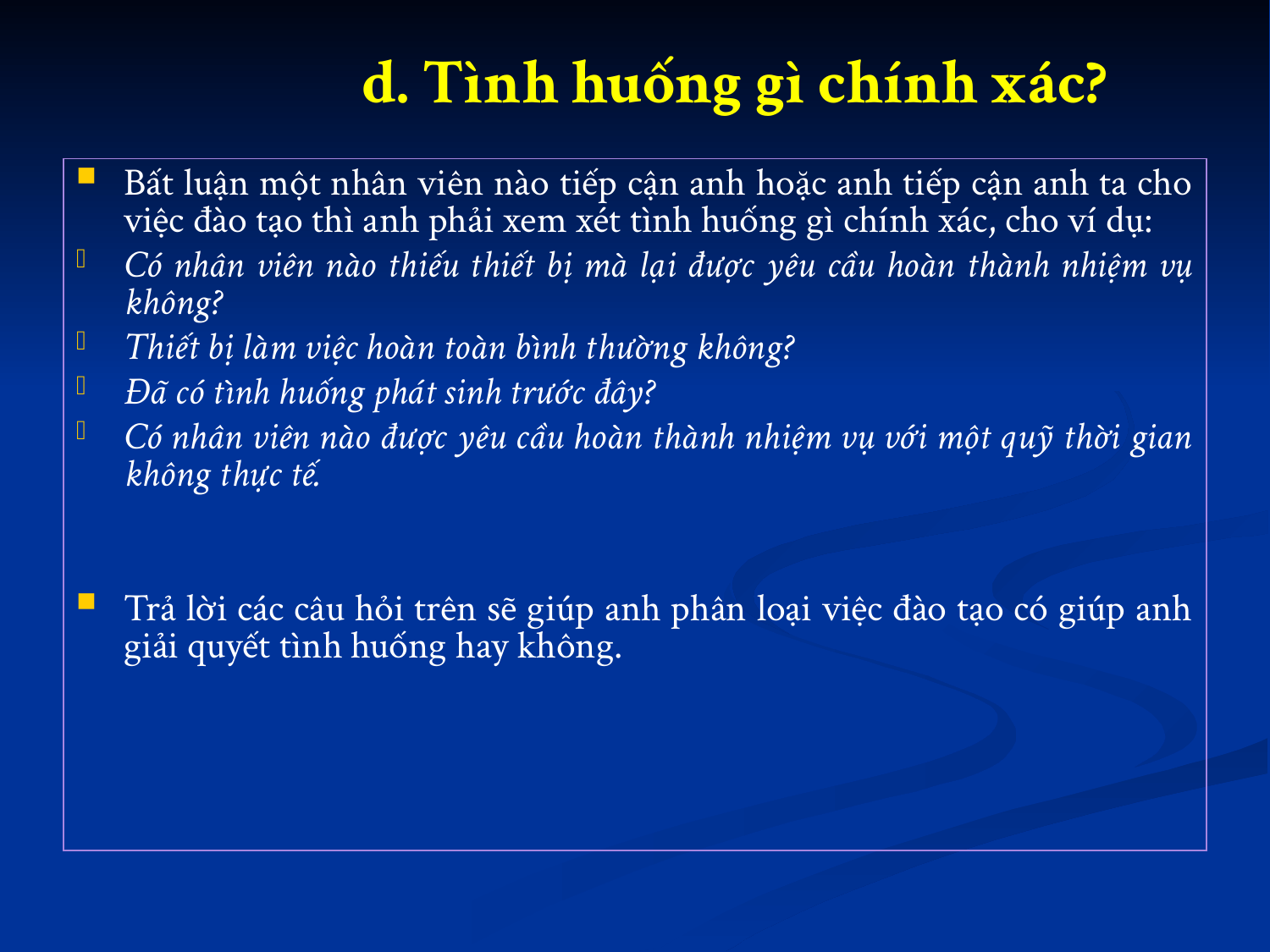

# d. Tình huống gì chính xác?
Bất luận một nhân viên nào tiếp cận anh hoặc anh tiếp cận anh ta cho việc đào tạo thì anh phải xem xét tình huống gì chính xác, cho ví dụ:
Có nhân viên nào thiếu thiết bị mà lại được yêu cầu hoàn thành nhiệm vụ không?
Thiết bị làm việc hoàn toàn bình thường không?
Đã có tình huống phát sinh trước đây?
Có nhân viên nào được yêu cầu hoàn thành nhiệm vụ với một quỹ thời gian không thực tế.

Trả lời các câu hỏi trên sẽ giúp anh phân loại việc đào tạo có giúp anh giải quyết tình huống hay không.